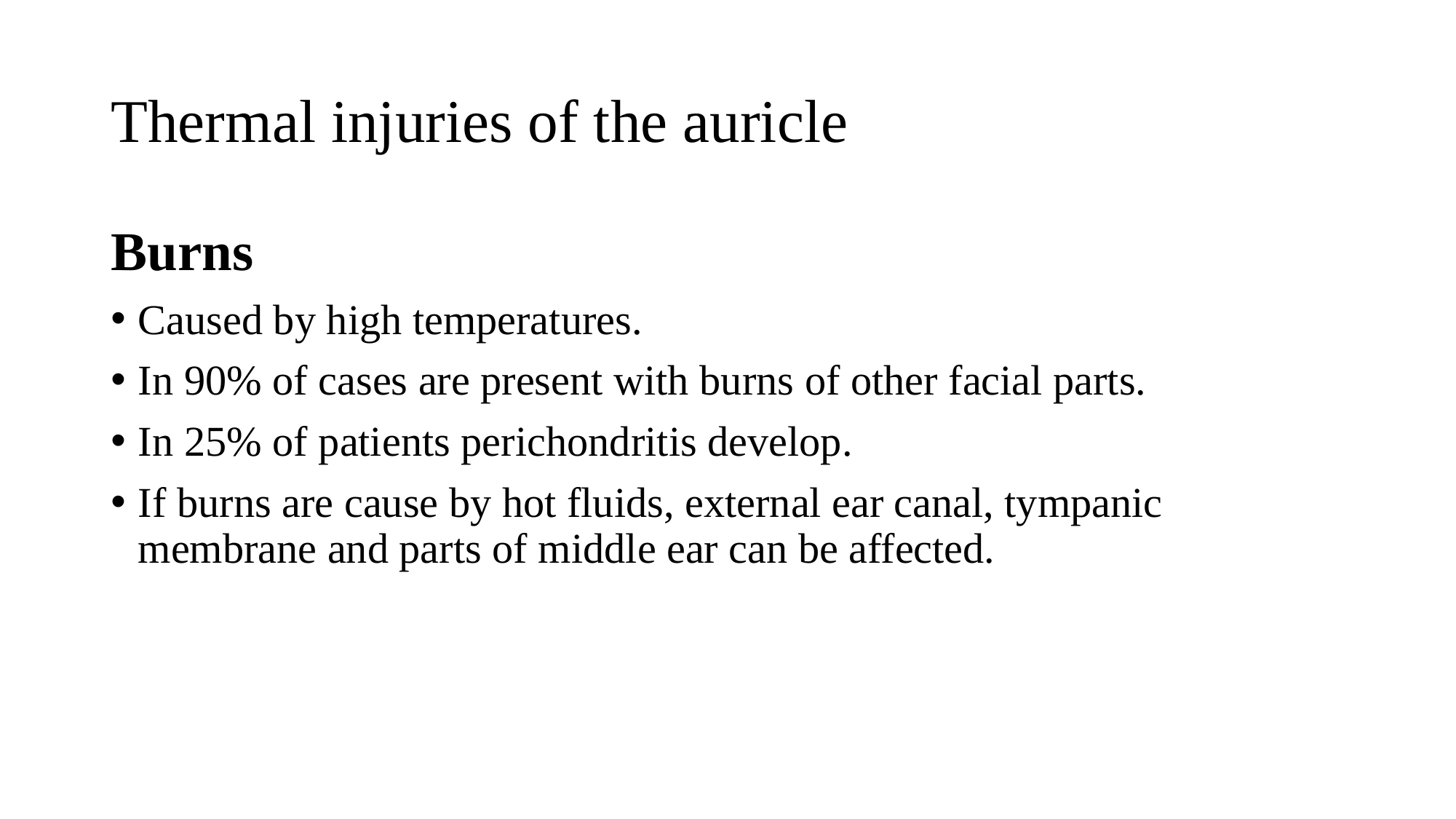

# Thermal injuries of the auricle
Burns
Caused by high temperatures.
In 90% of cases are present with burns of other facial parts.
In 25% of patients perichondritis develop.
If burns are cause by hot fluids, external ear canal, tympanic membrane and parts of middle ear can be affected.